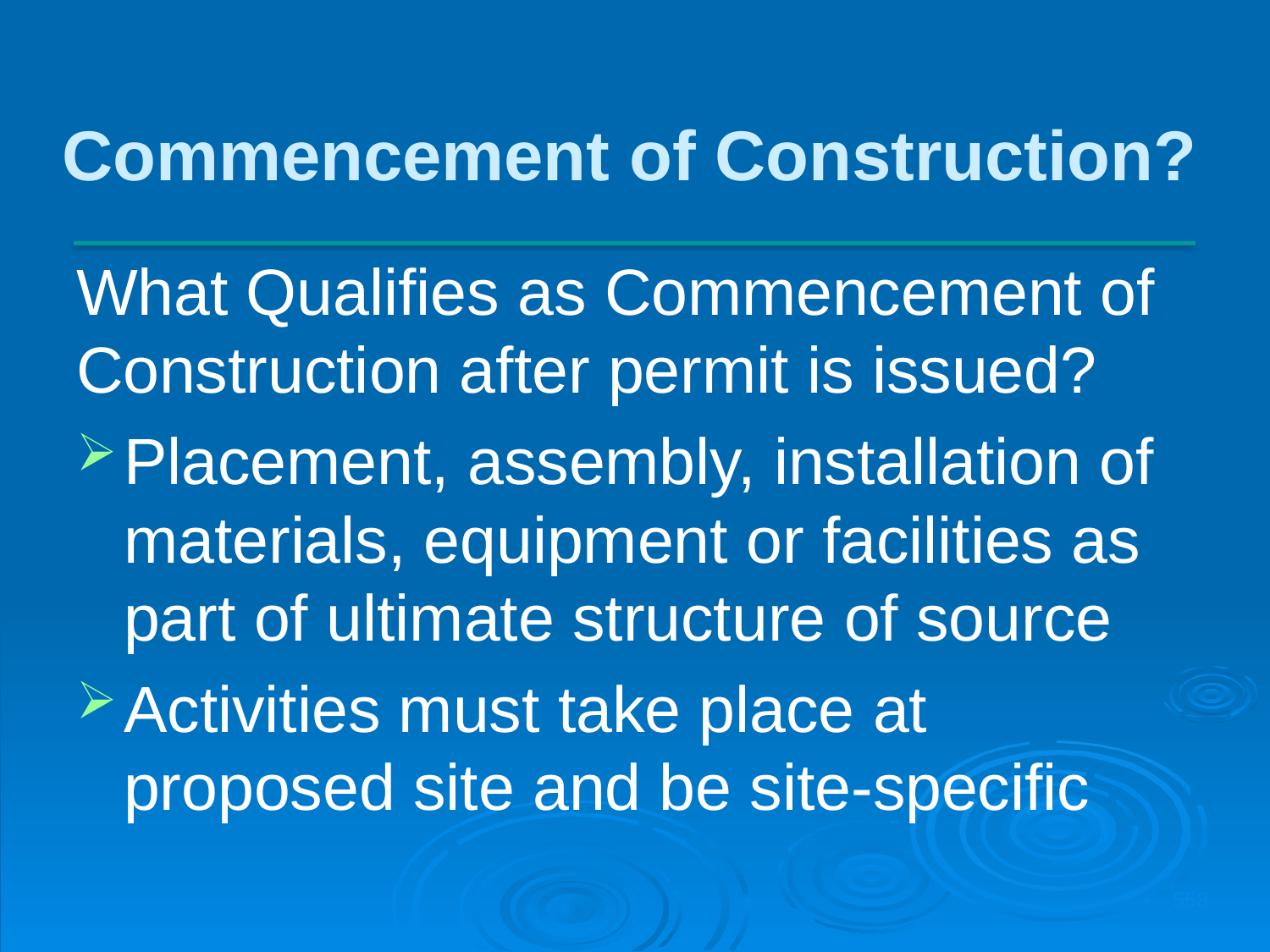

Commencement of Construction?
What Qualifies as Commencement of Construction after permit is issued?
Placement, assembly, installation of materials, equipment or facilities as part of ultimate structure of source
Activities must take place at proposed site and be site-specific
558